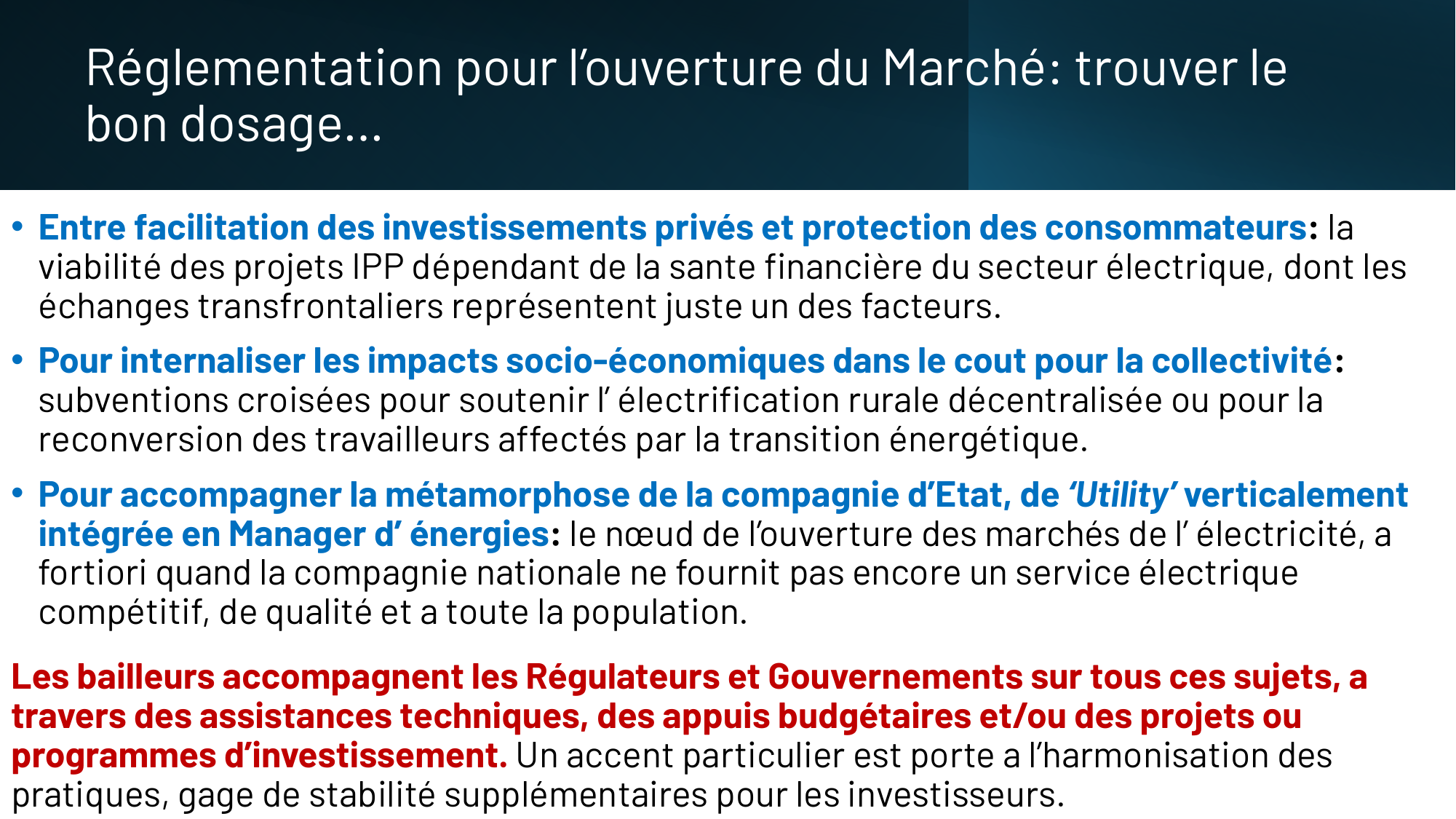

# Réglementation pour l’ouverture du Marché: trouver le bon dosage…
Entre facilitation des investissements privés et protection des consommateurs: la viabilité des projets IPP dépendant de la sante financière du secteur électrique, dont les échanges transfrontaliers représentent juste un des facteurs.
Pour internaliser les impacts socio-économiques dans le cout pour la collectivité: subventions croisées pour soutenir l’ électrification rurale décentralisée ou pour la reconversion des travailleurs affectés par la transition énergétique.
Pour accompagner la métamorphose de la compagnie d’Etat, de ‘Utility’ verticalement intégrée en Manager d’ énergies: le nœud de l’ouverture des marchés de l’ électricité, a fortiori quand la compagnie nationale ne fournit pas encore un service électrique compétitif, de qualité et a toute la population.
Les bailleurs accompagnent les Régulateurs et Gouvernements sur tous ces sujets, a travers des assistances techniques, des appuis budgétaires et/ou des projets ou programmes d’investissement. Un accent particulier est porte a l’harmonisation des pratiques, gage de stabilité supplémentaires pour les investisseurs.